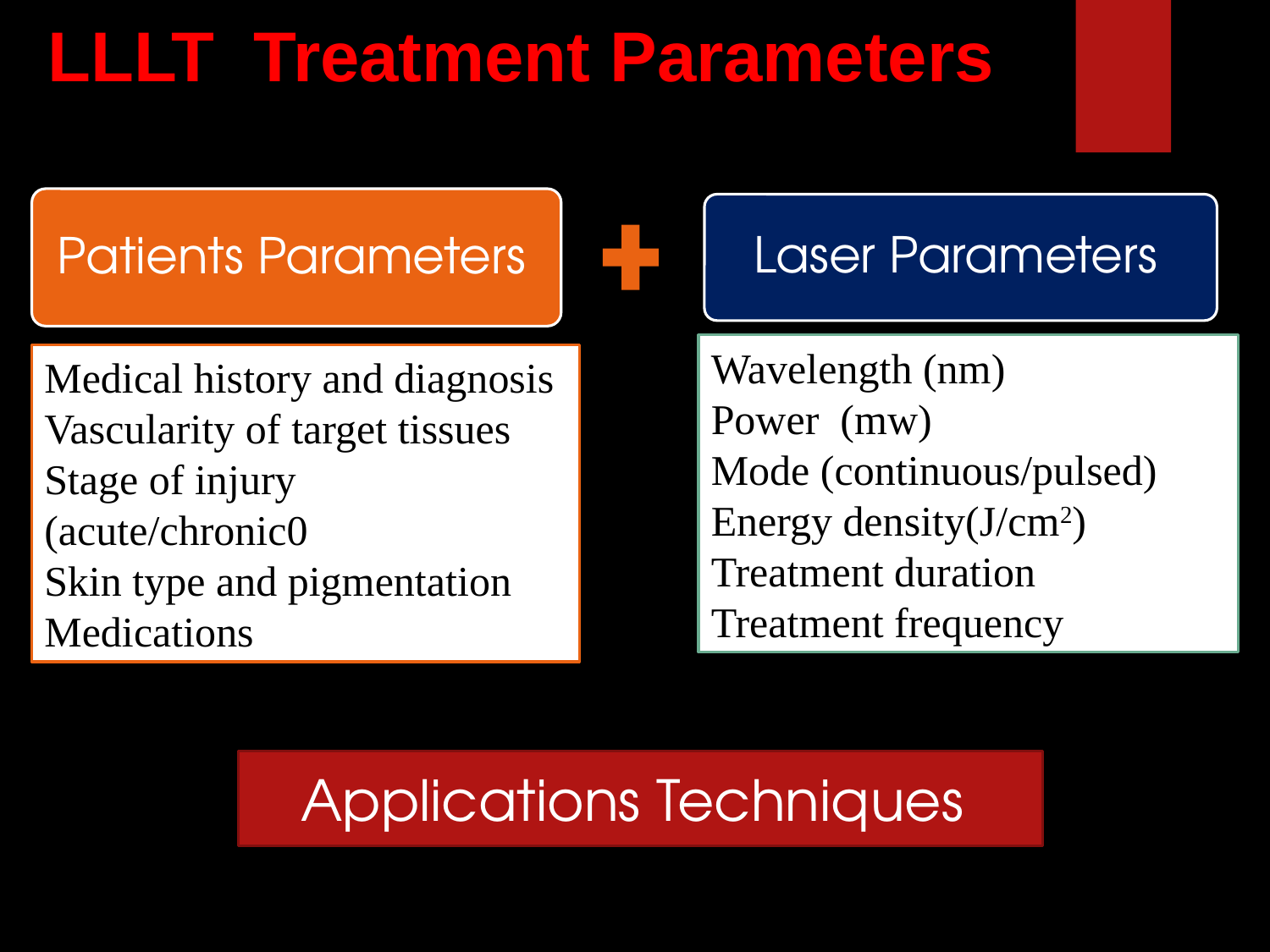

# LLLT  Treatment Parameters
Patients Parameters

Laser Parameters
Wavelength (nm)
Power  (mw)
Mode (continuous/pulsed)
Energy density(J/cm2)
Treatment duration
Treatment frequency
Medical history and diagnosis
Vascularity of target tissues
Stage of injury (acute/chronic0
Skin type and pigmentation
Medications
Applications Techniques